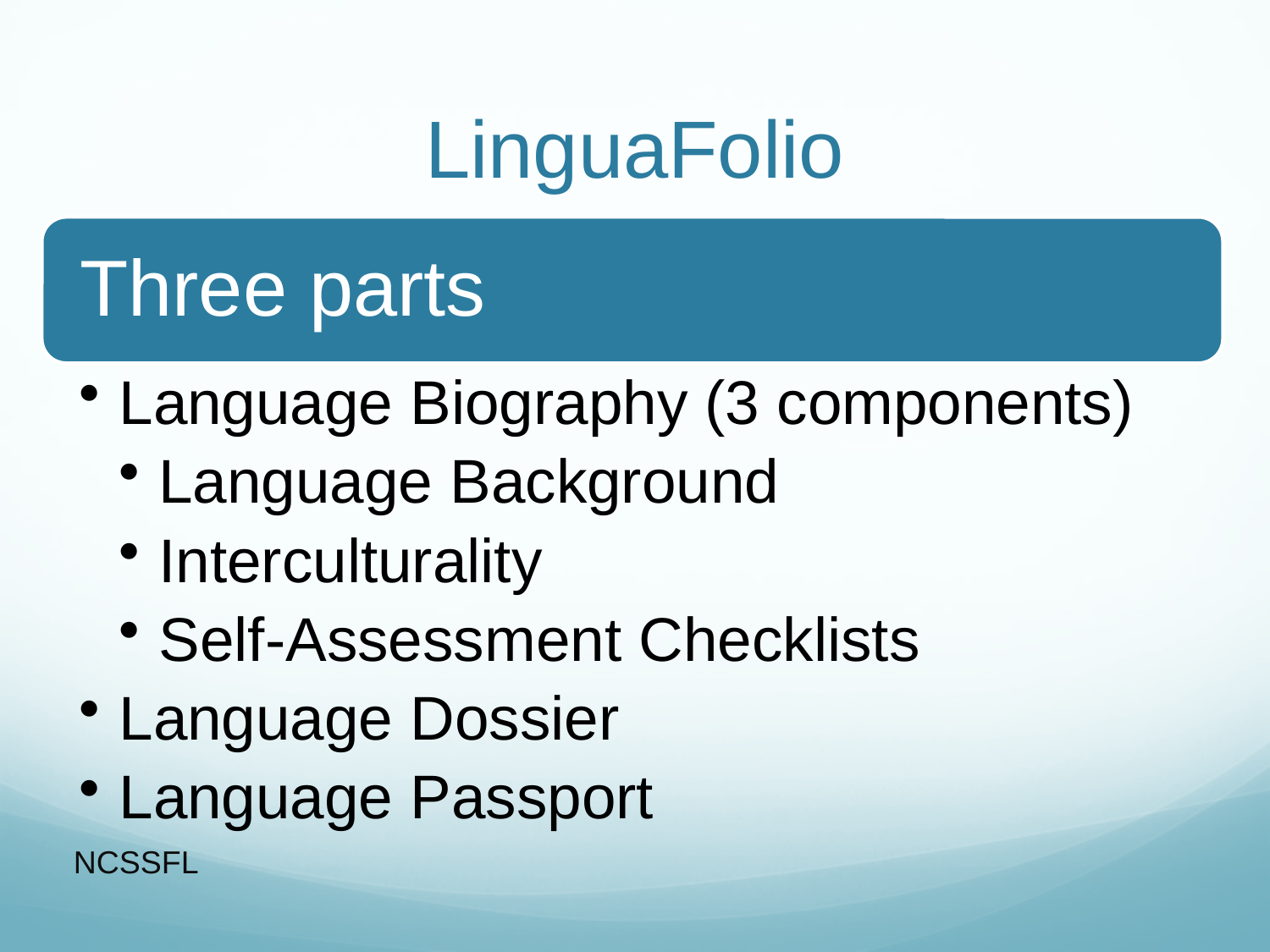

# LinguaFolio
Three parts
Language Biography (3 components)
Language Background
Interculturality
Self-Assessment Checklists
Language Dossier
Language Passport
NCSSFL